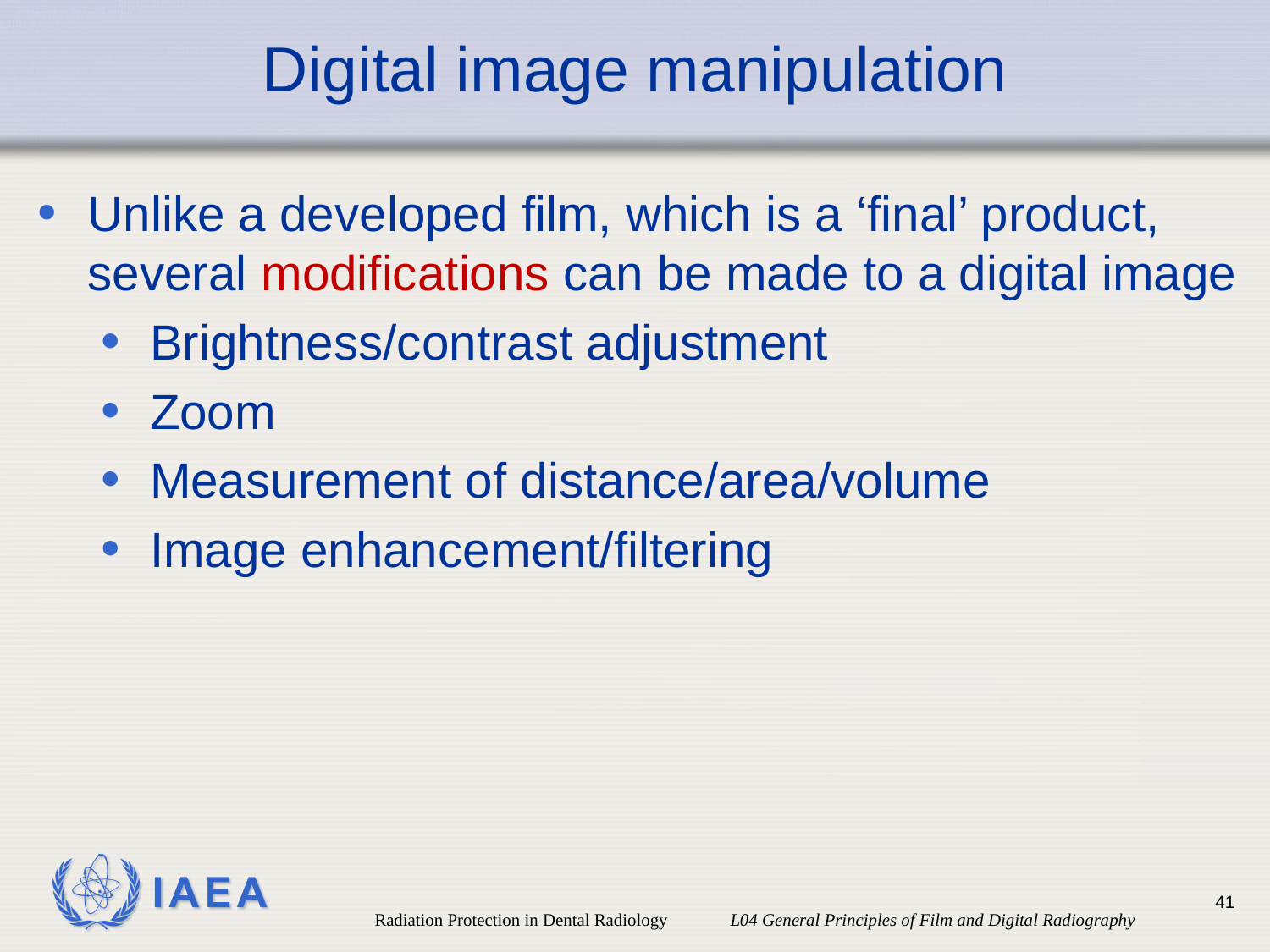

# Digital image manipulation
Unlike a developed film, which is a ‘final’ product, several modifications can be made to a digital image
Brightness/contrast adjustment
Zoom
Measurement of distance/area/volume
Image enhancement/filtering

41
Radiation Protection in Dental Radiology              L04 General Principles of Film and Digital Radiography